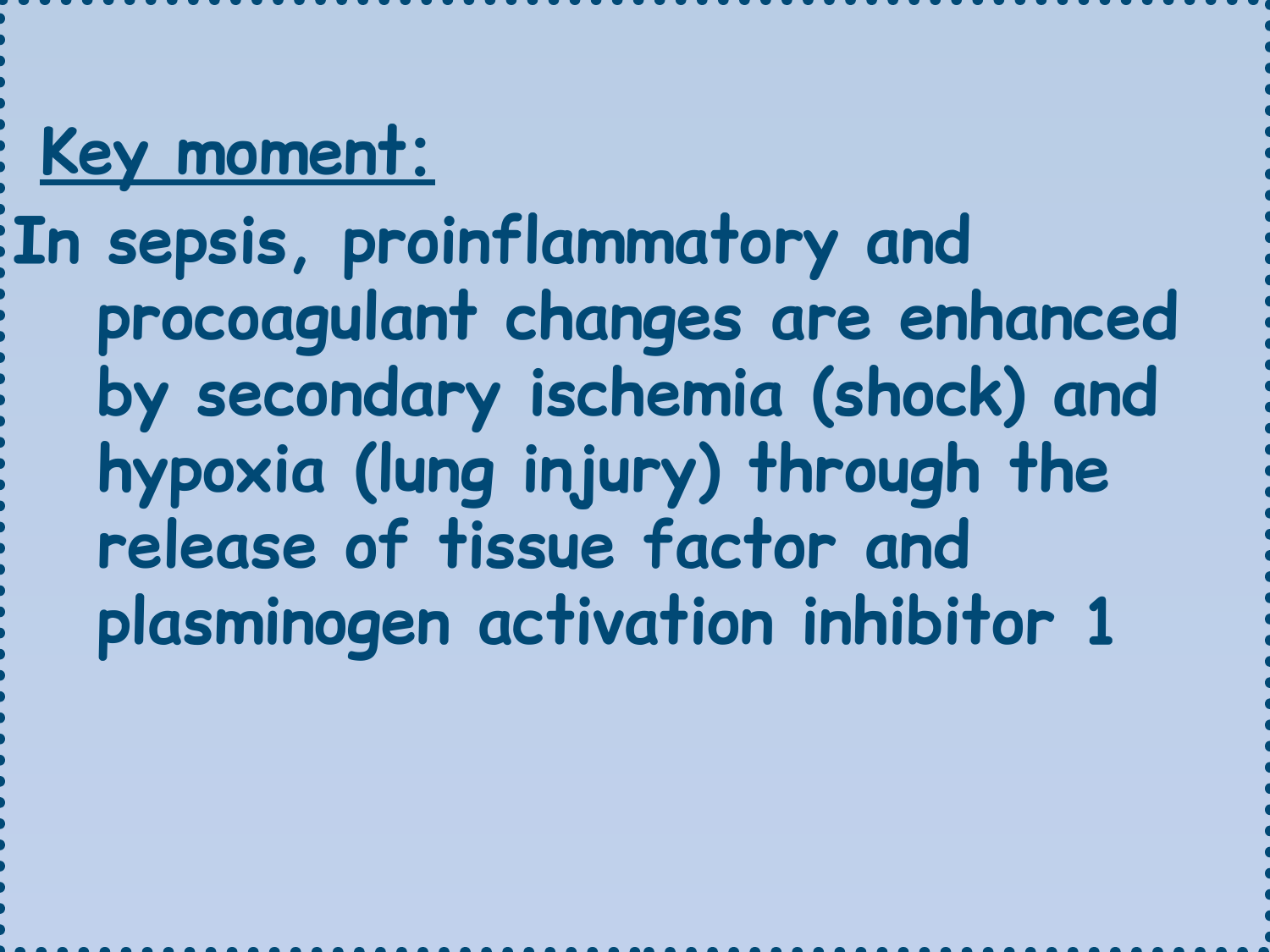

Key moment:
In sepsis, proinflammatory and procoagulant changes are enhanced by secondary ischemia (shock) and hypoxia (lung injury) through the release of tissue factor and plasminogen activation inhibitor 1

#